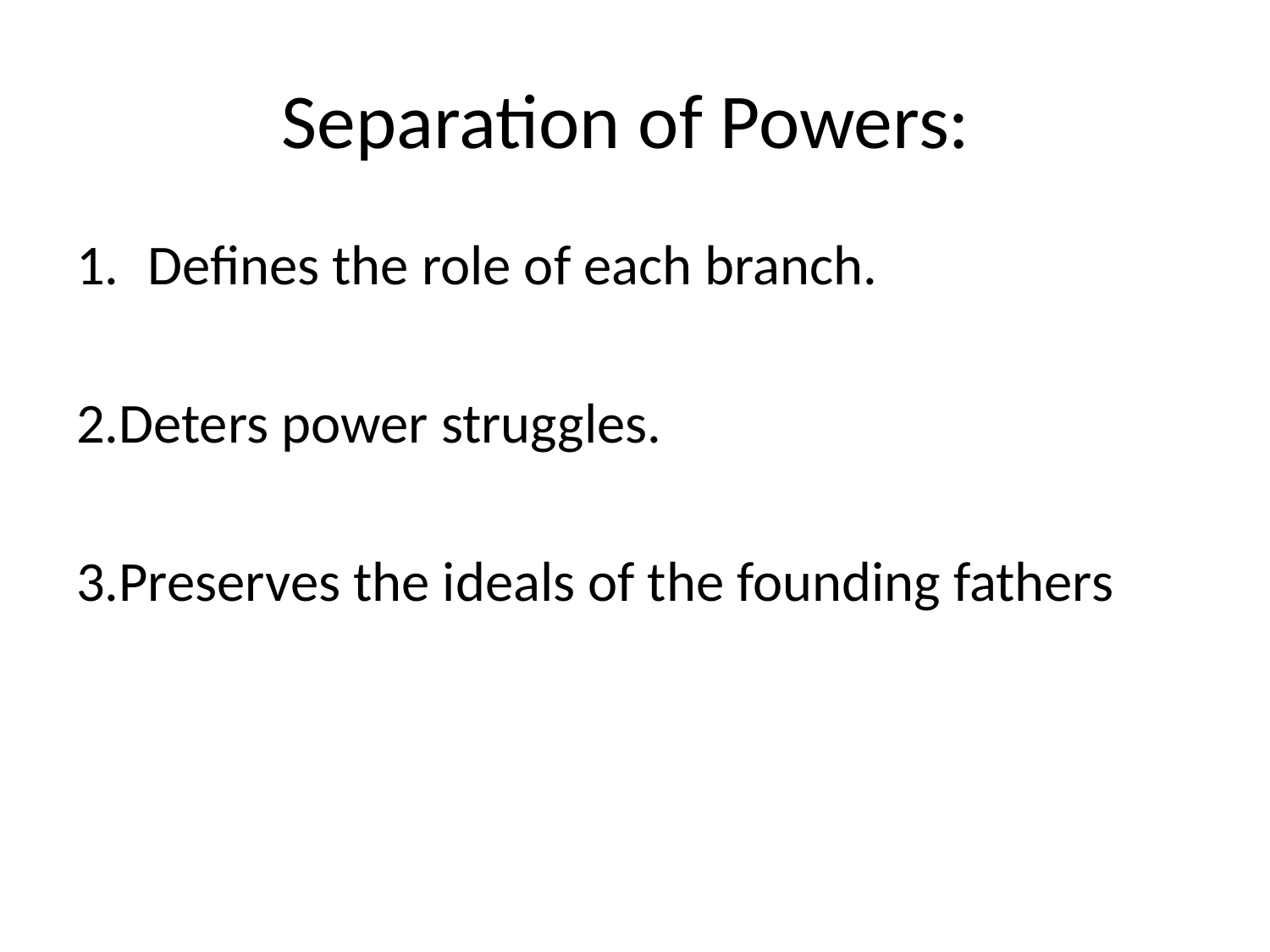

# Separation of Powers:
Defines the role of each branch.

2.Deters power struggles.

3.Preserves the ideals of the founding fathers